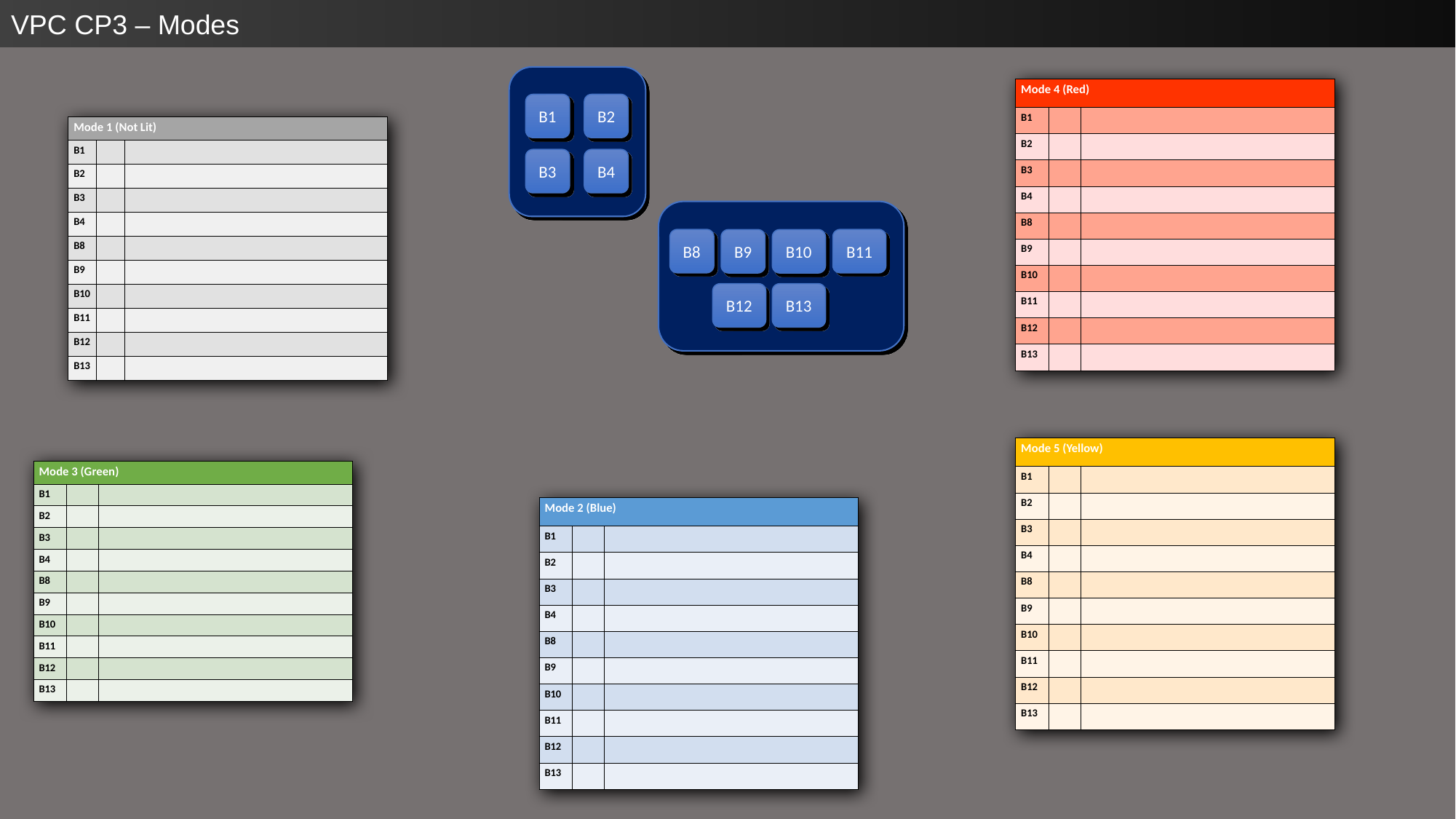

VPC CP3 – Modes

B1
B2
B4
B3
| Mode 4 (Red) |  |  |
| --- | --- | --- |
| B1 |  |  |
| B2 |  |  |
| B3 |  |  |
| B4 |  |  |
| B8 |  |  |
| B9 |  |  |
| B10 |  |  |
| B11 |  |  |
| B12 |  |  |
| B13 |  |  |
| Mode 1 (Not Lit) |  |  |
| --- | --- | --- |
| B1 |  |  |
| B2 |  |  |
| B3 |  |  |
| B4 |  |  |
| B8 |  |  |
| B9 |  |  |
| B10 |  |  |
| B11 |  |  |
| B12 |  |  |
| B13 |  |  |

B8
B11
B9
B10
B12
B13
| Mode 5 (Yellow) |  |  |
| --- | --- | --- |
| B1 |  |  |
| B2 |  |  |
| B3 |  |  |
| B4 |  |  |
| B8 |  |  |
| B9 |  |  |
| B10 |  |  |
| B11 |  |  |
| B12 |  |  |
| B13 |  |  |
| Mode 3 (Green) |  |  |
| --- | --- | --- |
| B1 |  |  |
| B2 |  |  |
| B3 |  |  |
| B4 |  |  |
| B8 |  |  |
| B9 |  |  |
| B10 |  |  |
| B11 |  |  |
| B12 |  |  |
| B13 |  |  |
| Mode 2 (Blue) |  |  |
| --- | --- | --- |
| B1 |  |  |
| B2 |  |  |
| B3 |  |  |
| B4 |  |  |
| B8 |  |  |
| B9 |  |  |
| B10 |  |  |
| B11 |  |  |
| B12 |  |  |
| B13 |  |  |